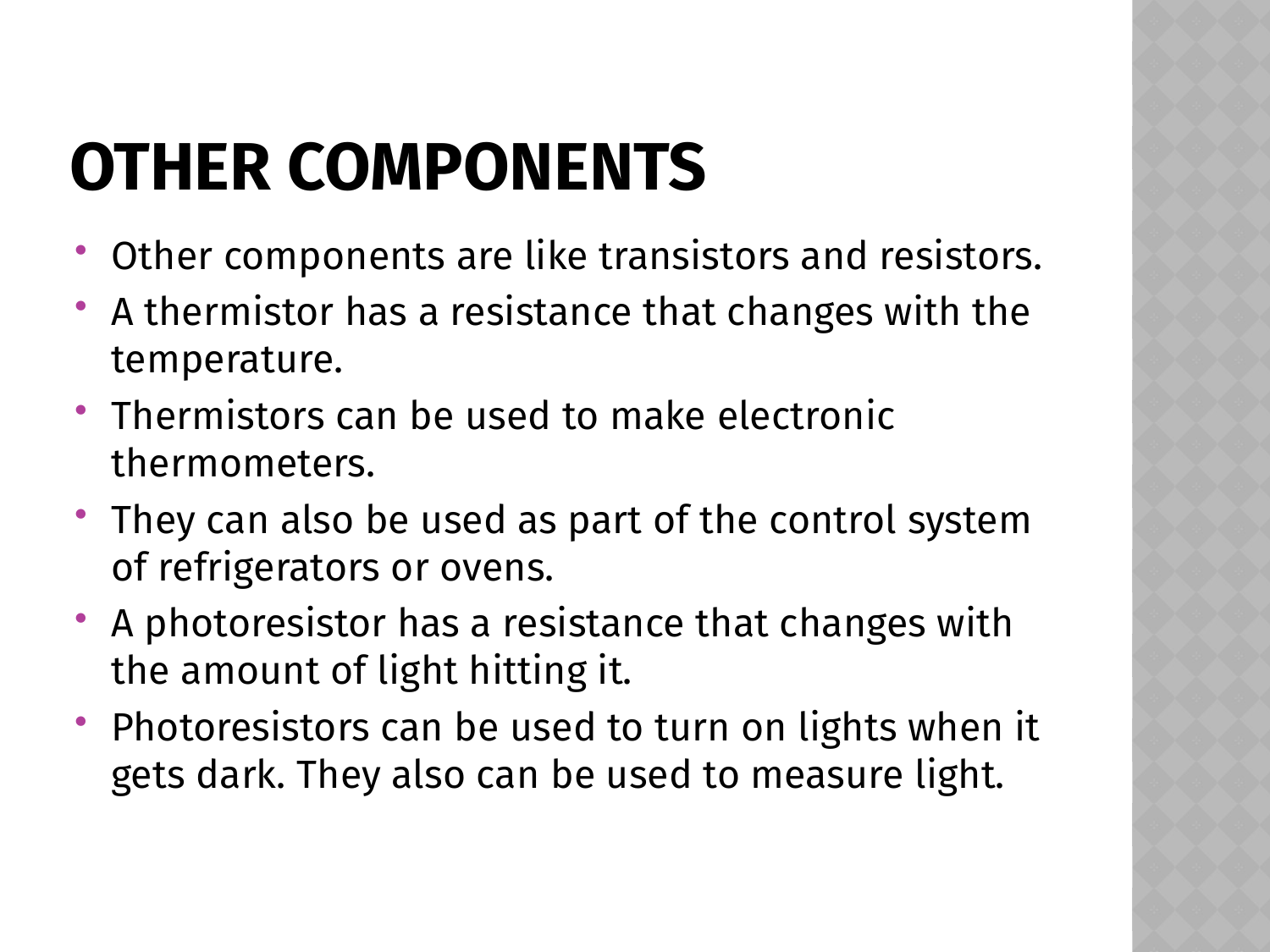

# Other components
Other components are like transistors and resistors.
A thermistor has a resistance that changes with the temperature.
Thermistors can be used to make electronic thermometers.
They can also be used as part of the control system of refrigerators or ovens.
A photoresistor has a resistance that changes with the amount of light hitting it.
Photoresistors can be used to turn on lights when it gets dark. They also can be used to measure light.